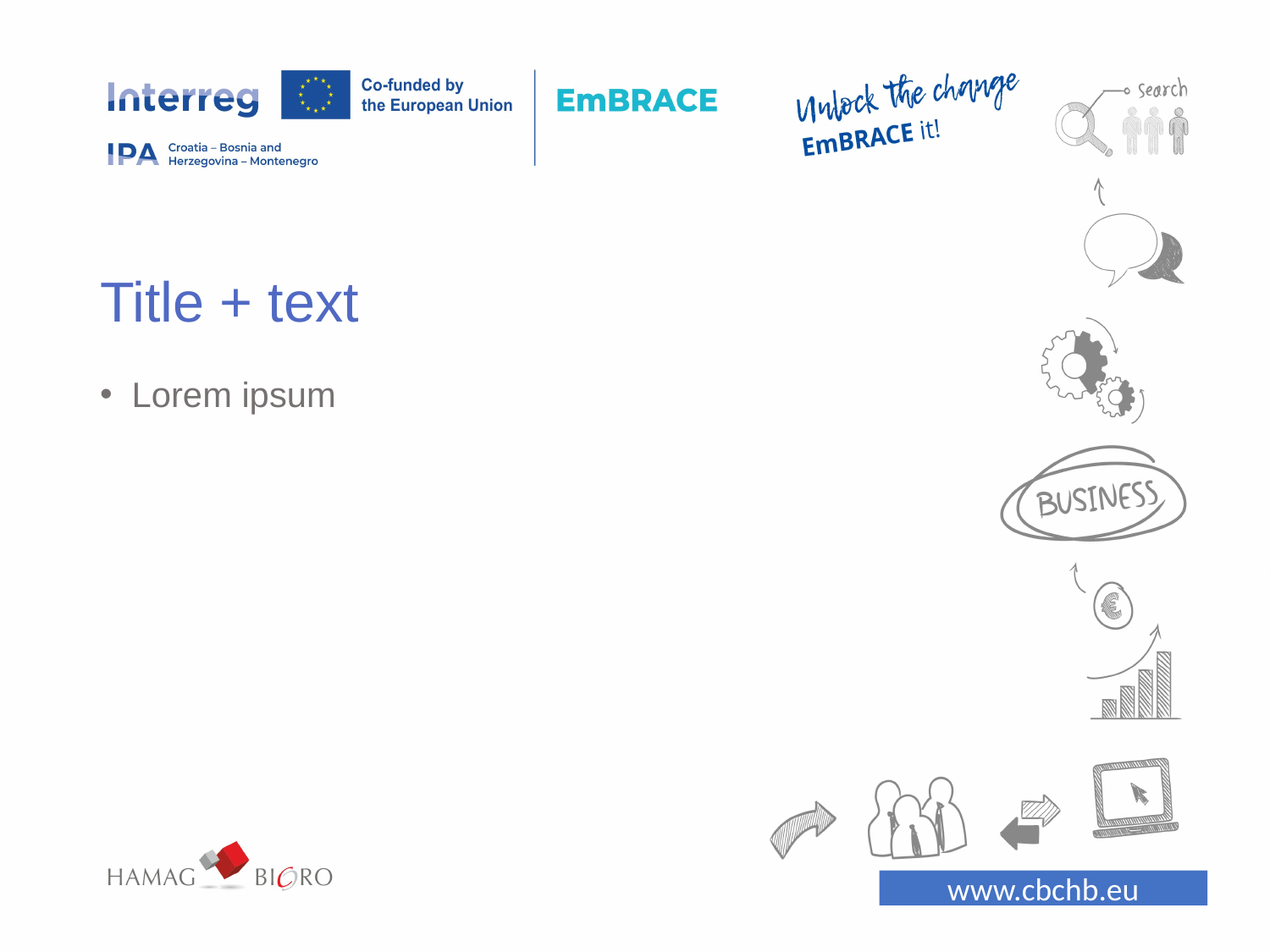

# Title + text
Lorem ipsum
www.cbchb.eu